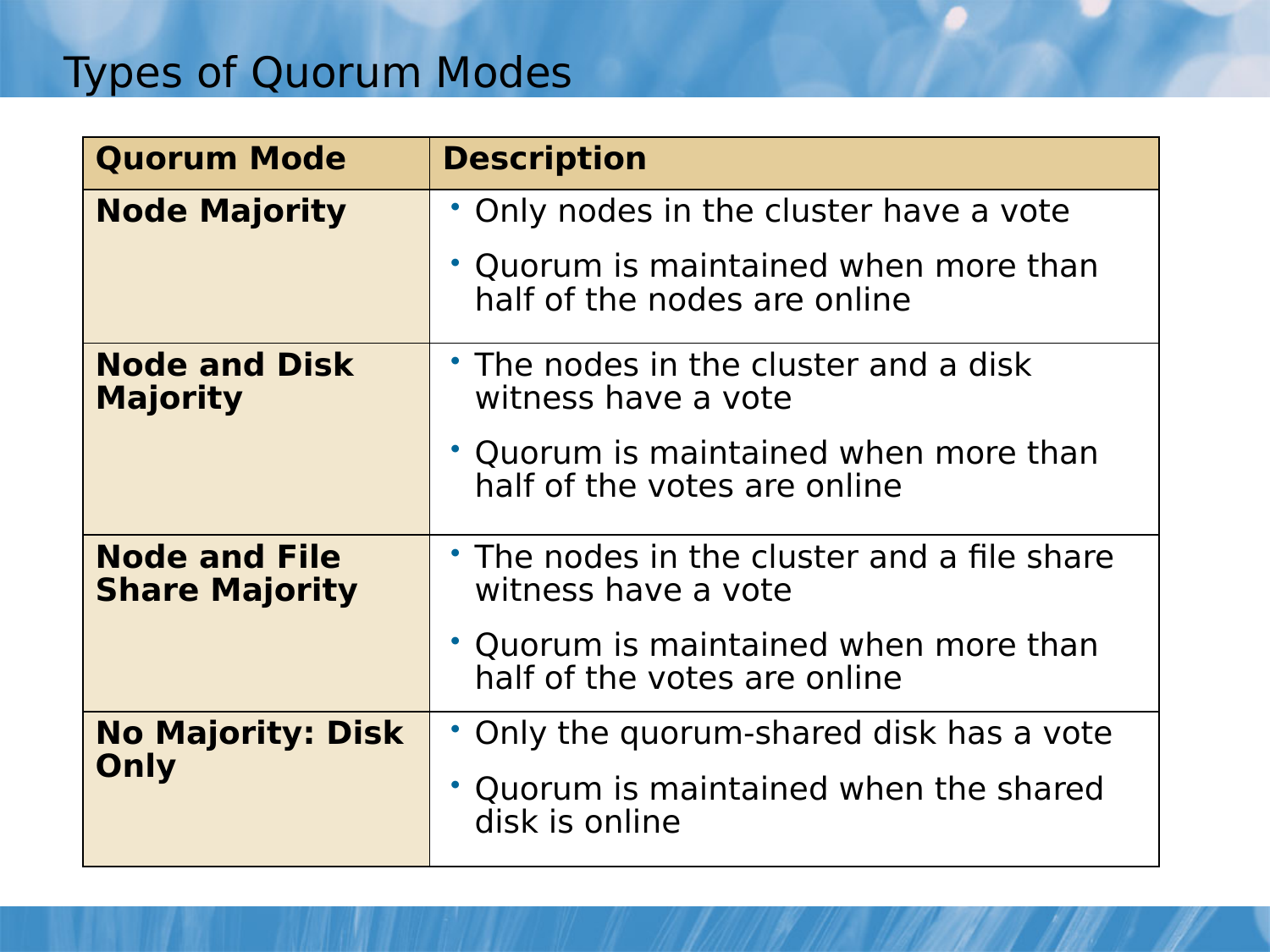

# Types of Quorum Modes
| Quorum Mode | Description |
| --- | --- |
| Node Majority | Only nodes in the cluster have a vote Quorum is maintained when more than half of the nodes are online |
| Node and Disk Majority | The nodes in the cluster and a disk witness have a vote Quorum is maintained when more than half of the votes are online |
| Node and File Share Majority | The nodes in the cluster and a file share witness have a vote Quorum is maintained when more than half of the votes are online |
| No Majority: Disk Only | Only the quorum-shared disk has a vote Quorum is maintained when the shared disk is online |